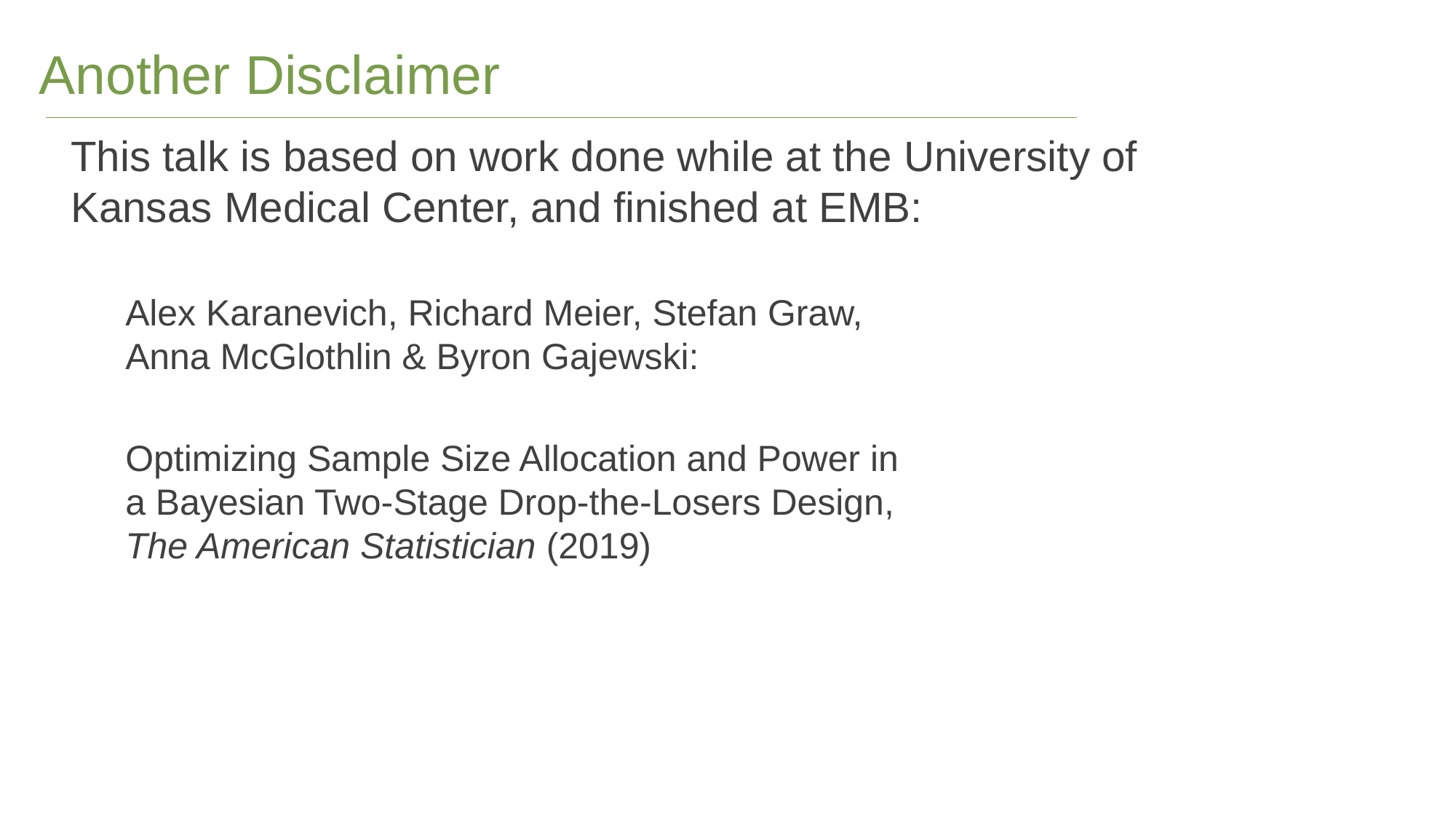

# Another Disclaimer
This talk is based on work done while at the University of Kansas Medical Center, and finished at EMB:

Alex Karanevich, Richard Meier, Stefan Graw,
Anna McGlothlin & Byron Gajewski:

Optimizing Sample Size Allocation and Power in
a Bayesian Two-Stage Drop-the-Losers Design, 
The American Statistician (2019)